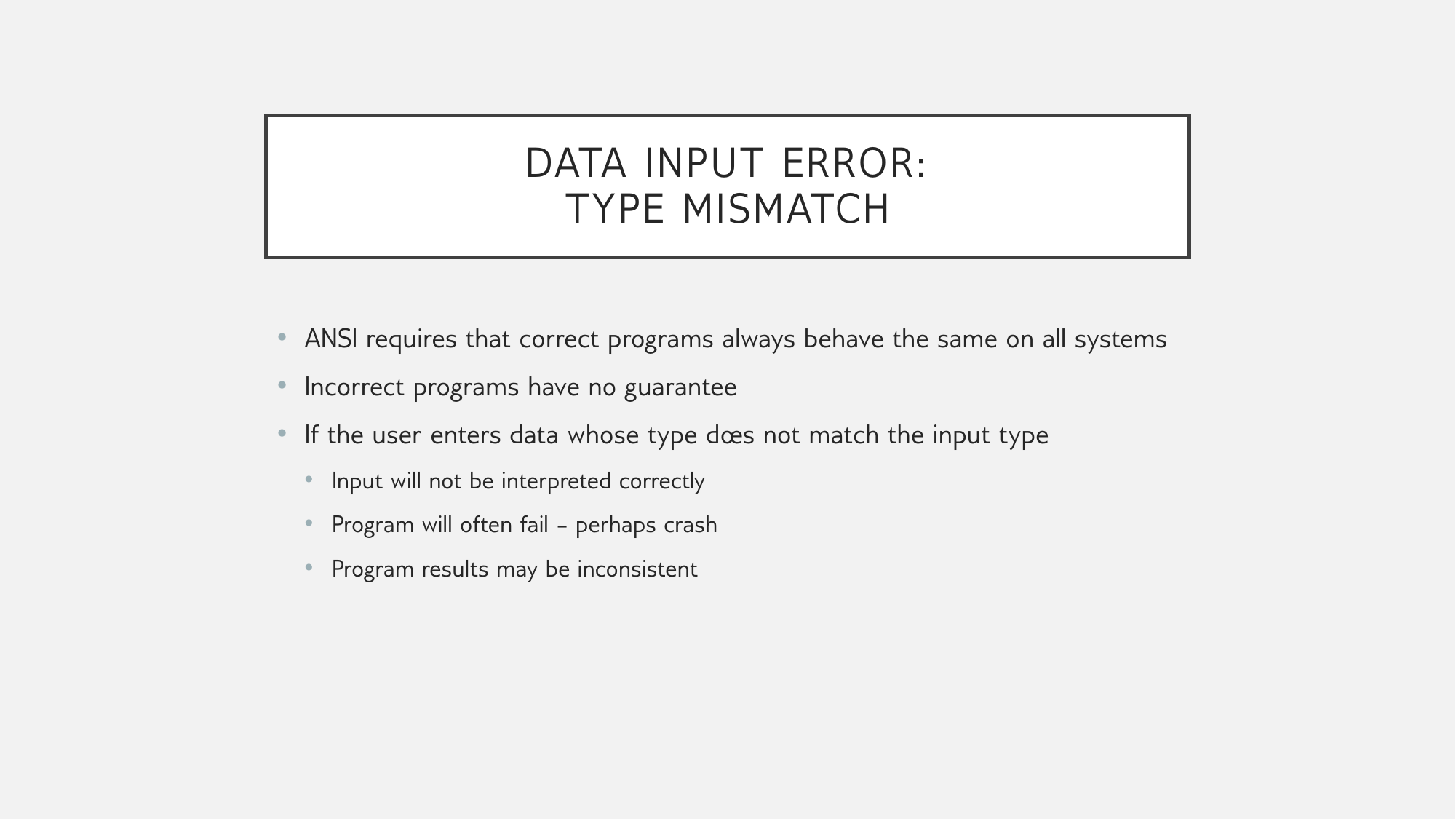

# Data Input Error: Type Mismatch
ANSI requires that correct programs always behave the same on all systems
Incorrect programs have no guarantee
If the user enters data whose type does not match the input type
Input will not be interpreted correctly
Program will often fail – perhaps crash
Program results may be inconsistent